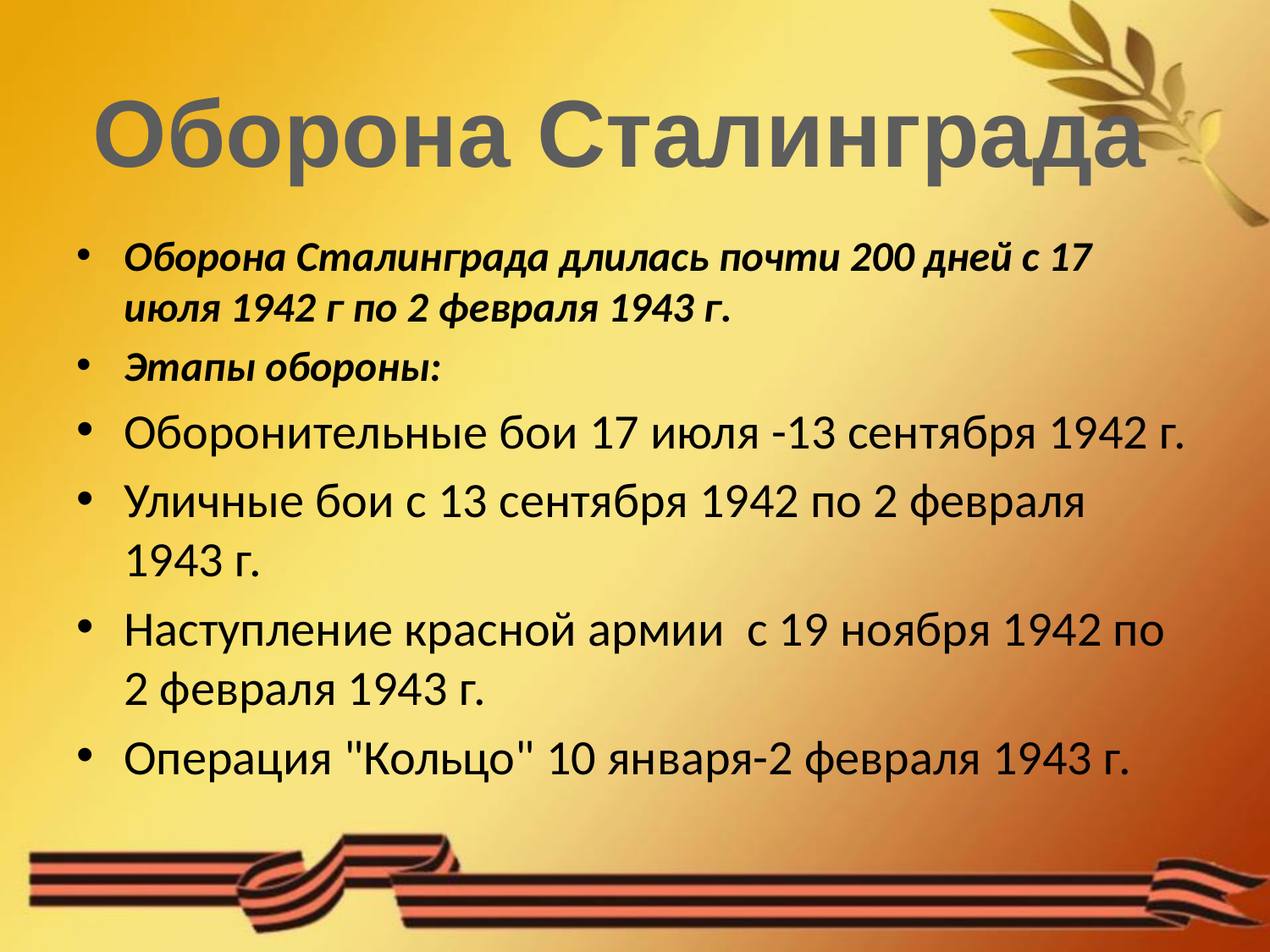

#
Оборона Сталинграда
Оборона Сталинграда длилась почти 200 дней с 17 июля 1942 г по 2 февраля 1943 г.
Этапы обороны:
Оборонительные бои 17 июля -13 сентября 1942 г.
Уличные бои с 13 сентября 1942 по 2 февраля 1943 г.
Наступление красной армии  с 19 ноября 1942 по 2 февраля 1943 г.
Операция "Кольцо" 10 января-2 февраля 1943 г.